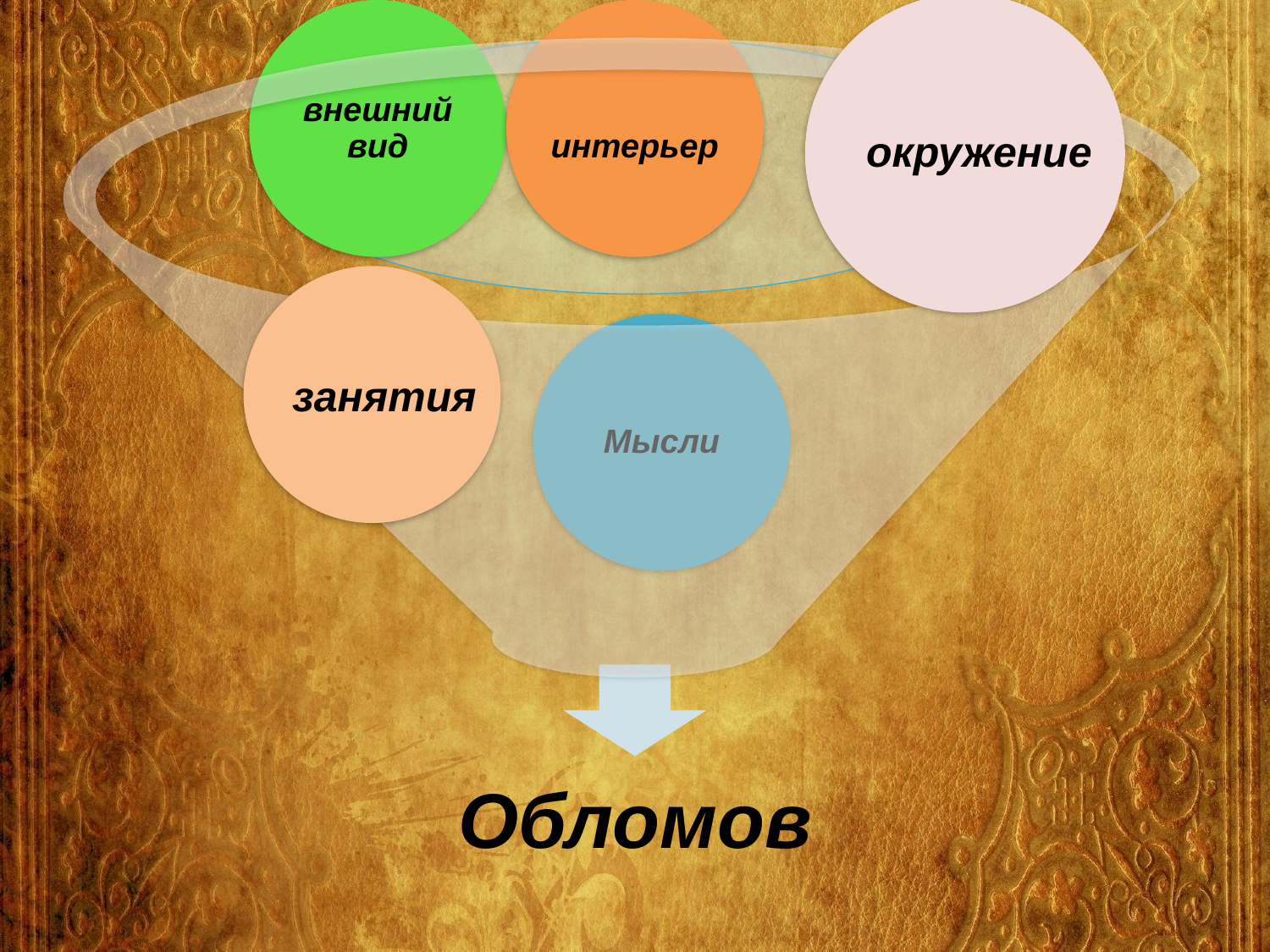

Обломов
Мысли
внешний вид
 интерьер

 окружение

занятия